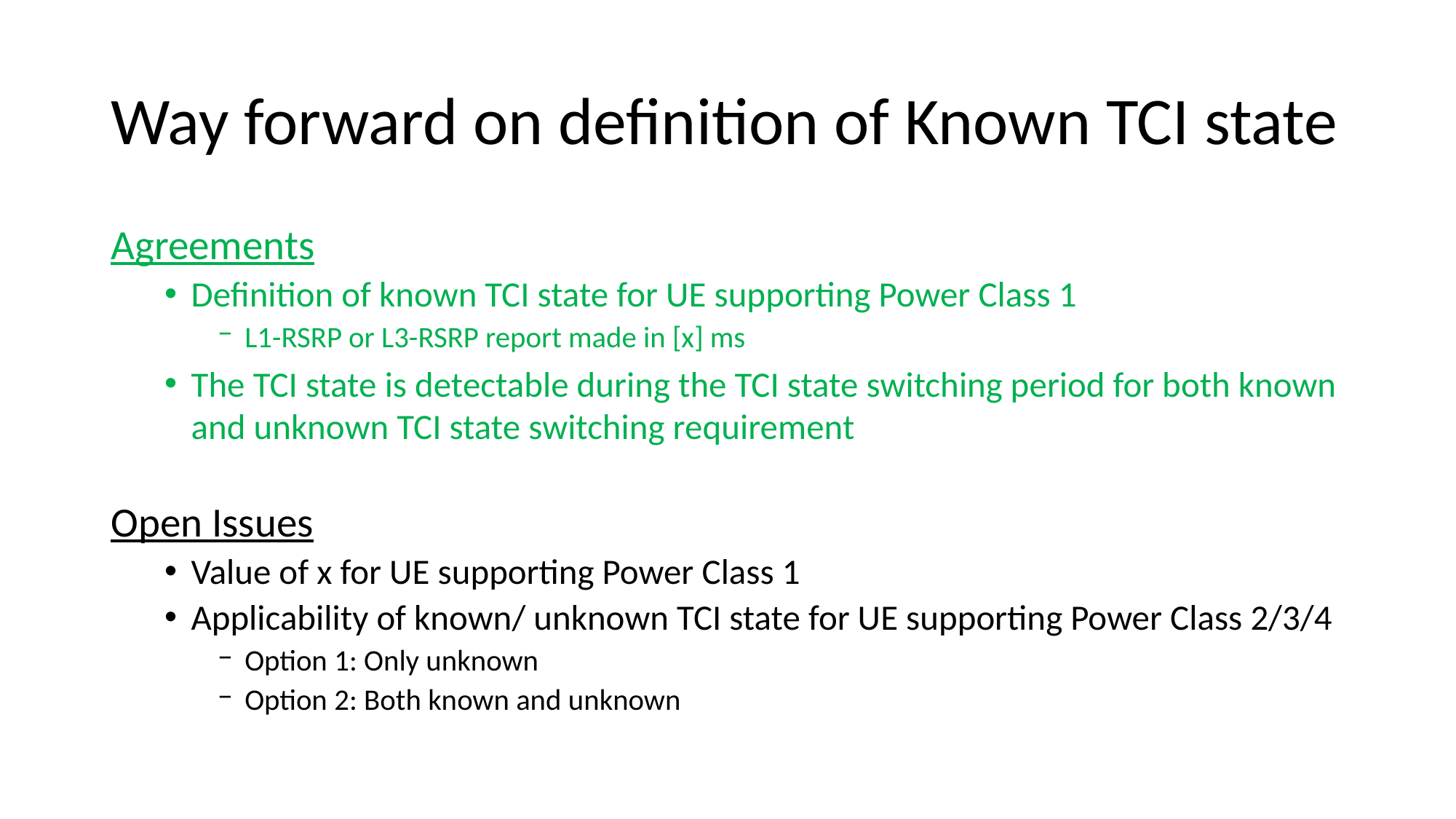

# Way forward on definition of Known TCI state
Agreements
Definition of known TCI state for UE supporting Power Class 1
L1-RSRP or L3-RSRP report made in [x] ms
The TCI state is detectable during the TCI state switching period for both known and unknown TCI state switching requirement

Open Issues
Value of x for UE supporting Power Class 1
Applicability of known/ unknown TCI state for UE supporting Power Class 2/3/4
Option 1: Only unknown
Option 2: Both known and unknown